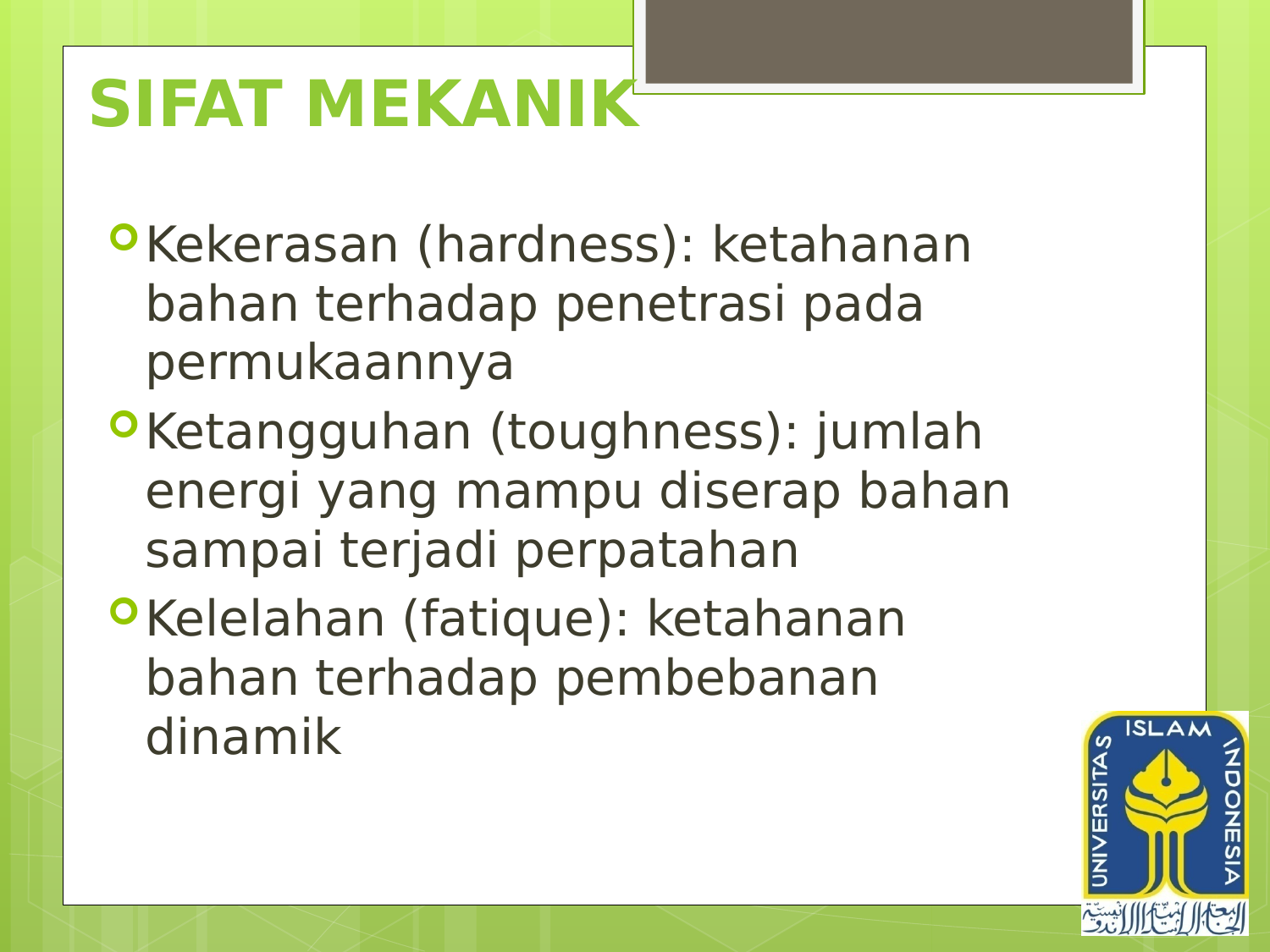

# Sifat Mekanik
Kekerasan (hardness): ketahanan bahan terhadap penetrasi pada permukaannya
Ketangguhan (toughness): jumlah energi yang mampu diserap bahan sampai terjadi perpatahan
Kelelahan (fatique): ketahanan bahan terhadap pembebanan dinamik